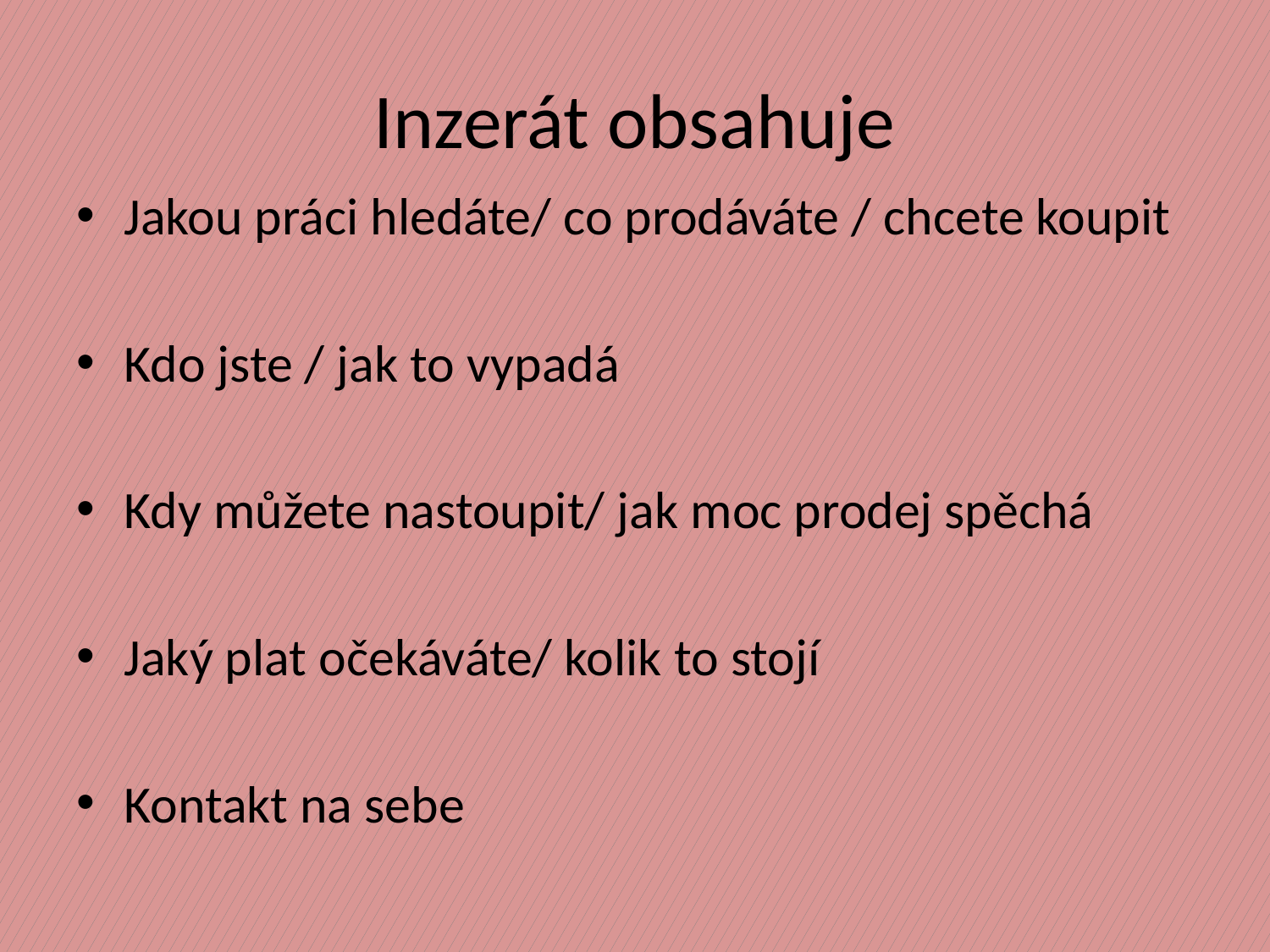

# Inzerát obsahuje
Jakou práci hledáte/ co prodáváte / chcete koupit

Kdo jste / jak to vypadá

Kdy můžete nastoupit/ jak moc prodej spěchá

Jaký plat očekáváte/ kolik to stojí

Kontakt na sebe